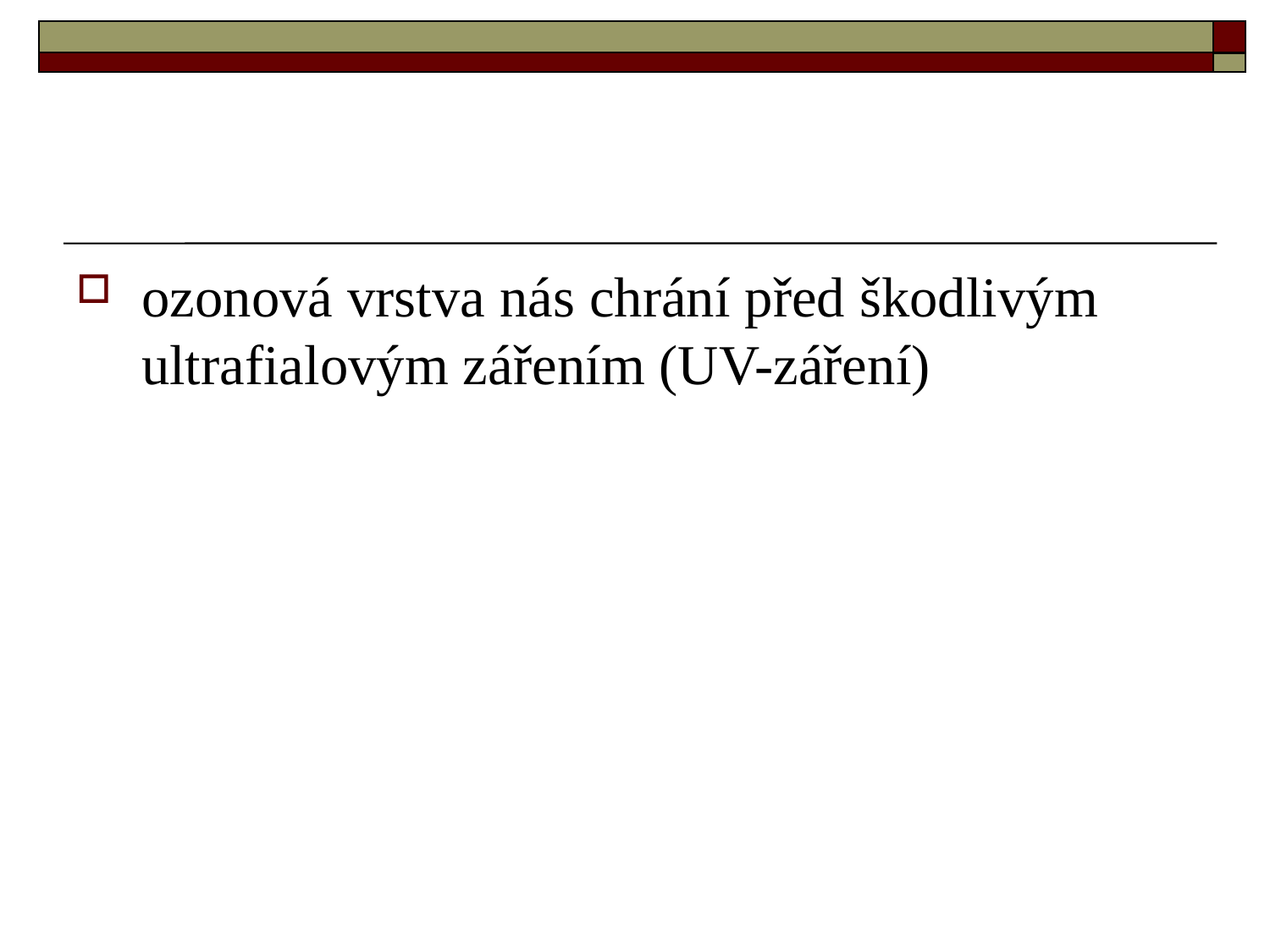

#
ozonová vrstva nás chrání před škodlivým ultrafialovým zářením (UV-záření)